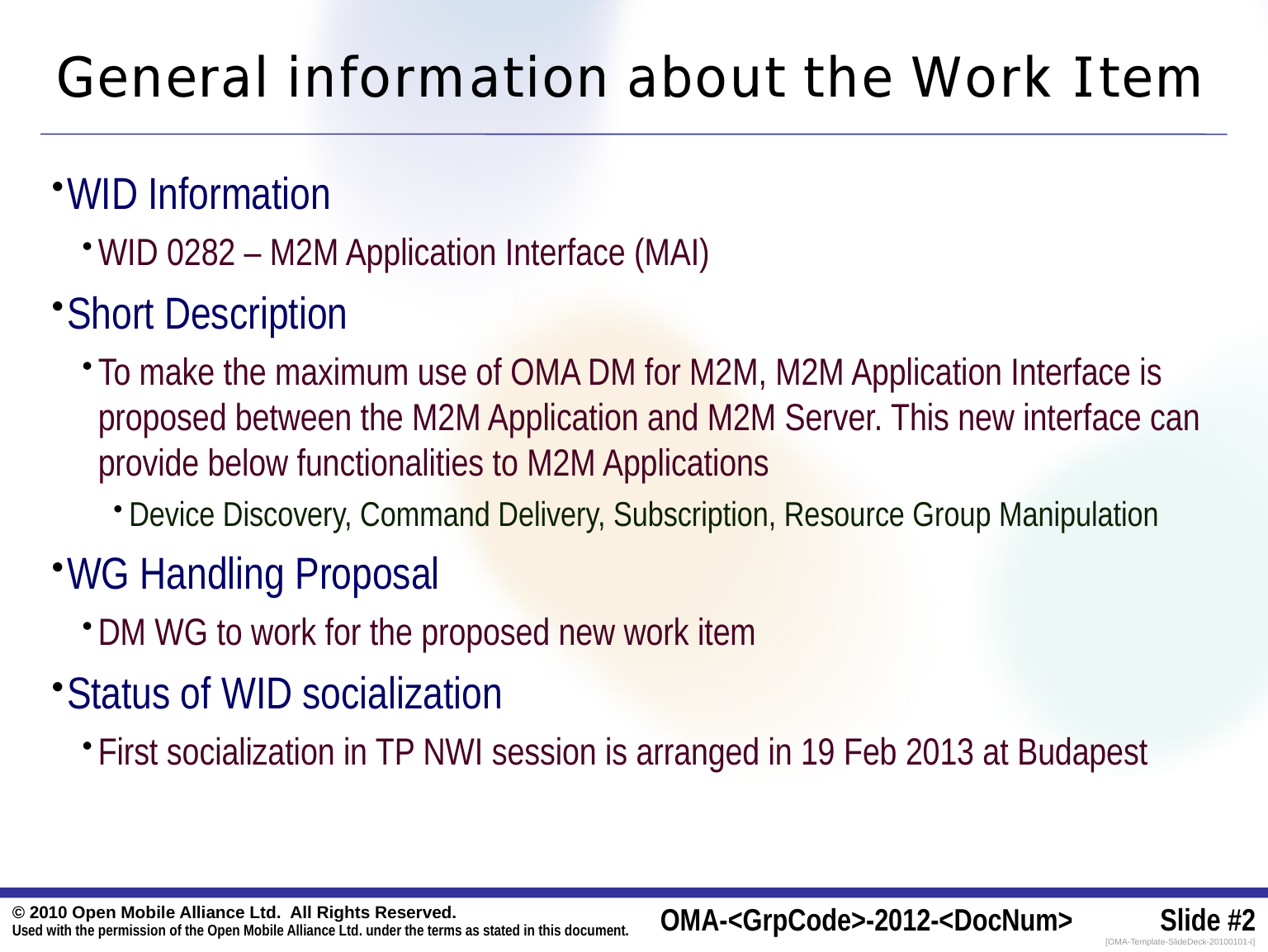

# General information about the Work Item
WID Information
WID 0282 – M2M Application Interface (MAI)
Short Description
To make the maximum use of OMA DM for M2M, M2M Application Interface is proposed between the M2M Application and M2M Server. This new interface can provide below functionalities to M2M Applications
Device Discovery, Command Delivery, Subscription, Resource Group Manipulation
WG Handling Proposal
DM WG to work for the proposed new work item
Status of WID socialization
First socialization in TP NWI session is arranged in 19 Feb 2013 at Budapest